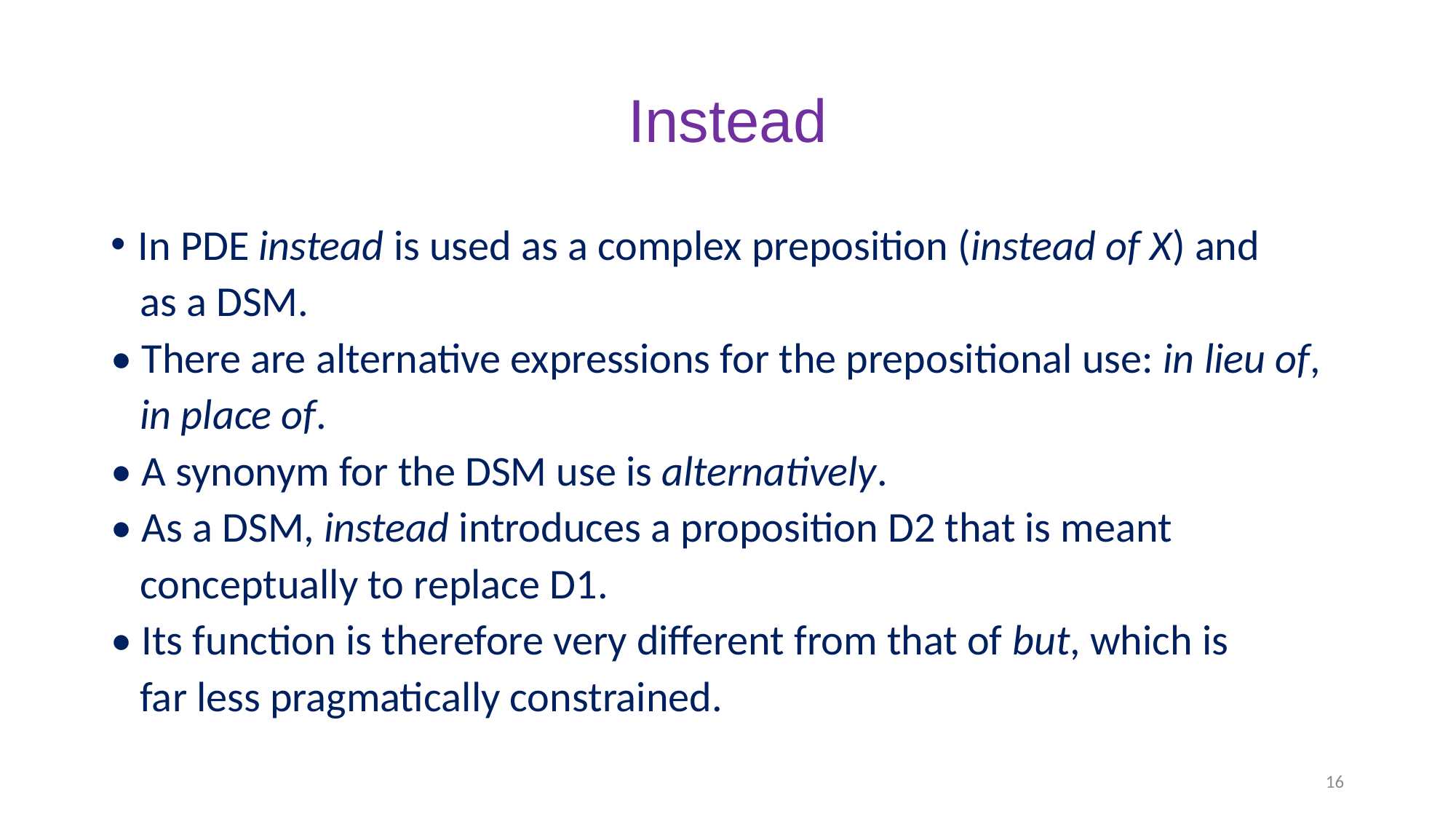

# Instead
In PDE instead is used as a complex preposition (instead of X) and
   as a DSM.
• There are alternative expressions for the prepositional use: in lieu of,
   in place of.
• A synonym for the DSM use is alternatively.
• As a DSM, instead introduces a proposition D2 that is meant
   conceptually to replace D1.
• Its function is therefore very different from that of but, which is
   far less pragmatically constrained.

16